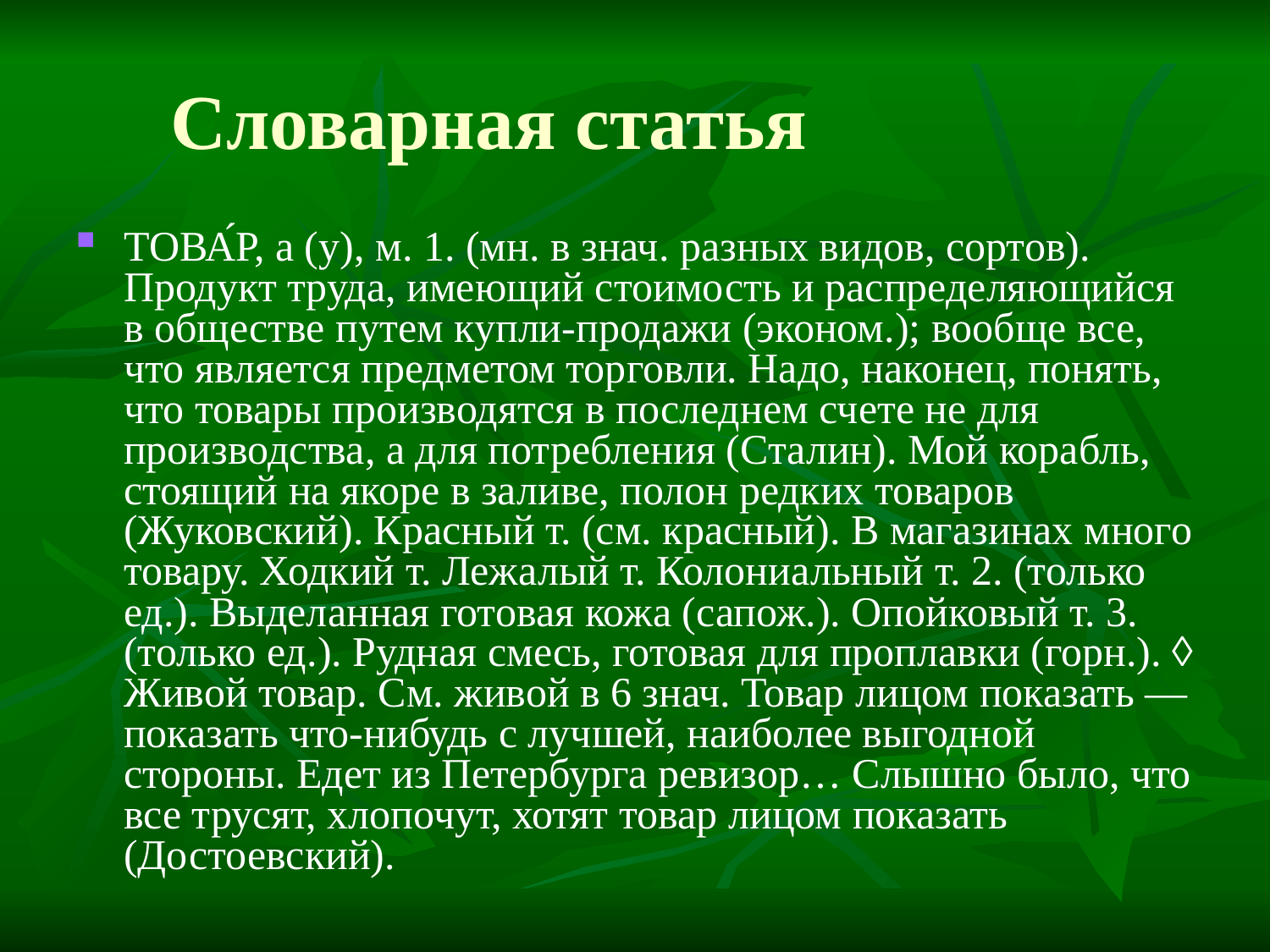

# Словарная статья
ТОВА́Р, а (у), м. 1. (мн. в знач. разных видов, сортов). Продукт труда, имеющий стоимость и распределяющийся в обществе путем купли-продажи (эконом.); вообще все, что является предметом торговли. Надо, наконец, понять, что товары производятся в последнем счете не для производства, а для потребления (Сталин). Мой корабль, стоящий на якоре в заливе, полон редких товаров (Жуковский). Красный т. (см. красный). В магазинах много товару. Ходкий т. Лежалый т. Колониальный т. 2. (только ед.). Выделанная готовая кожа (сапож.). Опойковый т. 3. (только ед.). Рудная смесь, готовая для проплавки (горн.). ◊ Живой товар. См. живой в 6 знач. Товар лицом показать — показать что-нибудь с лучшей, наиболее выгодной стороны. Едет из Петербурга ревизор… Слышно было, что все трусят, хлопочут, хотят товар лицом показать (Достоевский).